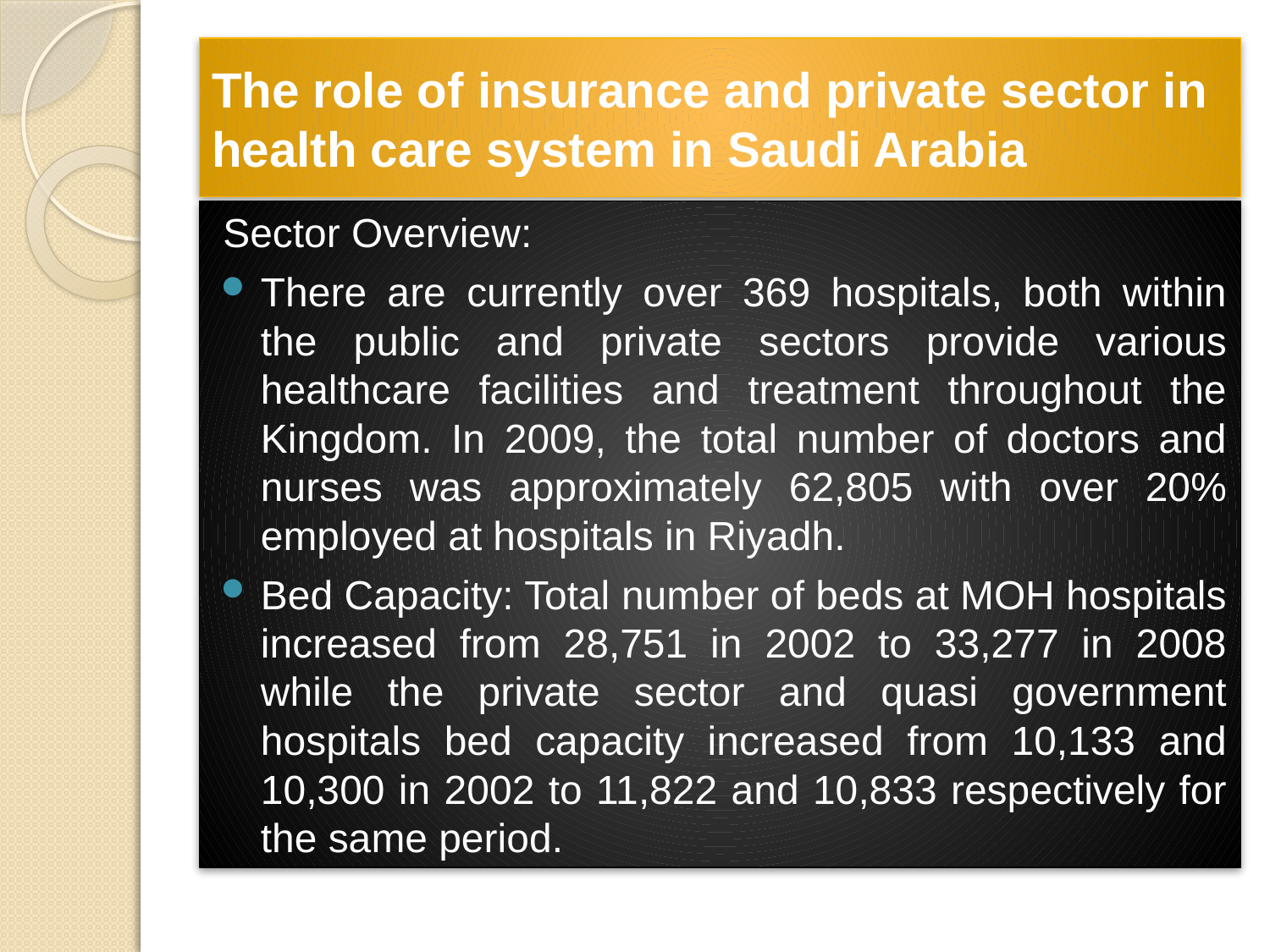

# The role of insurance and private sector in health care system in Saudi Arabia
Sector Overview:
There are currently over 369 hospitals, both within the public and private sectors provide various healthcare facilities and treatment throughout the Kingdom. In 2009, the total number of doctors and nurses was approximately 62,805 with over 20% employed at hospitals in Riyadh.
Bed Capacity: Total number of beds at MOH hospitals increased from 28,751 in 2002 to 33,277 in 2008 while the private sector and quasi government hospitals bed capacity increased from 10,133 and 10,300 in 2002 to 11,822 and 10,833 respectively for the same period.